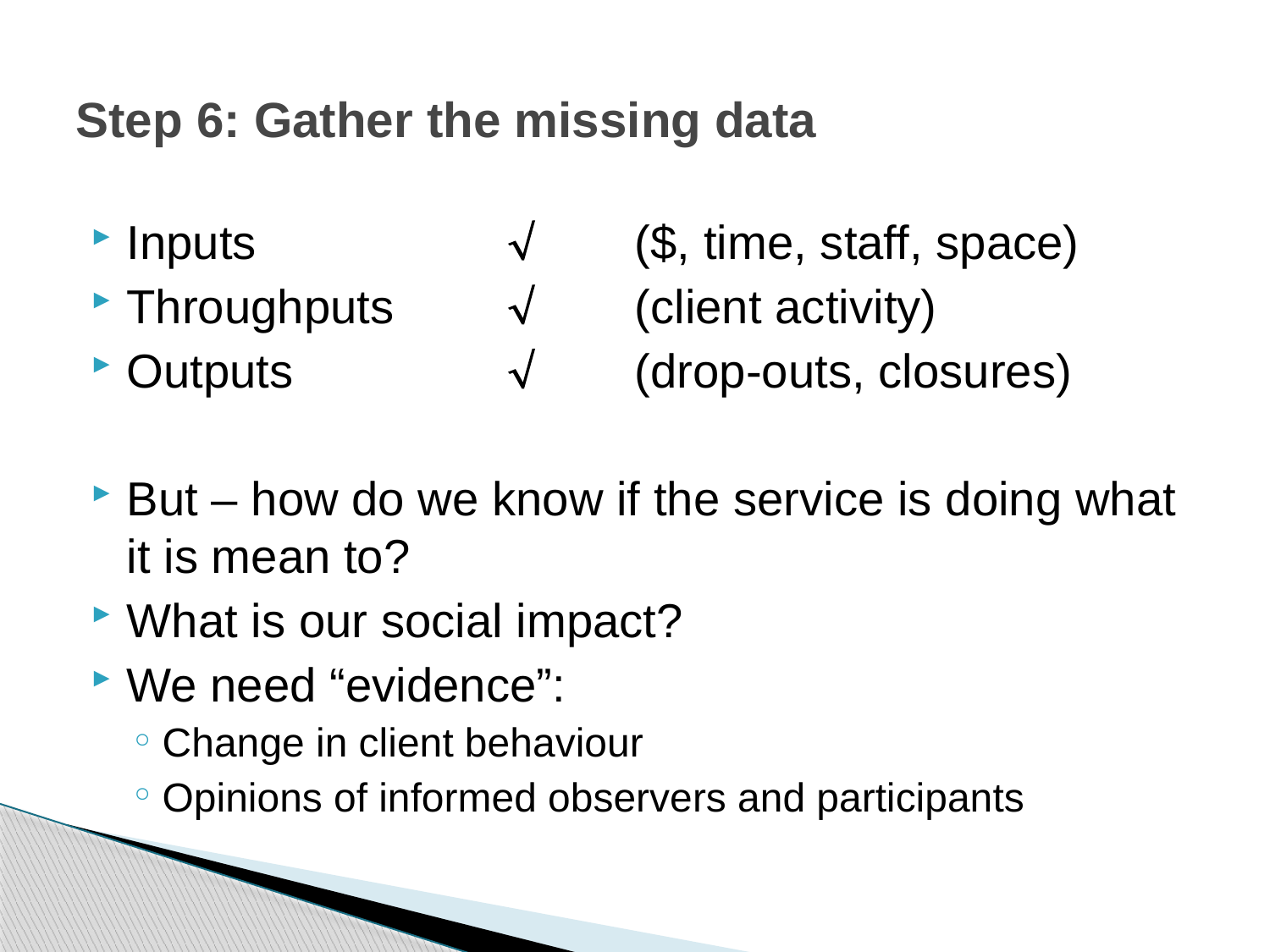

# Step 6: Gather the missing data
Inputs		√	($, time, staff, space)
Throughputs 	√	(client activity)
Outputs 		√	(drop-outs, closures)

But – how do we know if the service is doing what it is mean to?
What is our social impact?
We need “evidence”:
Change in client behaviour
Opinions of informed observers and participants